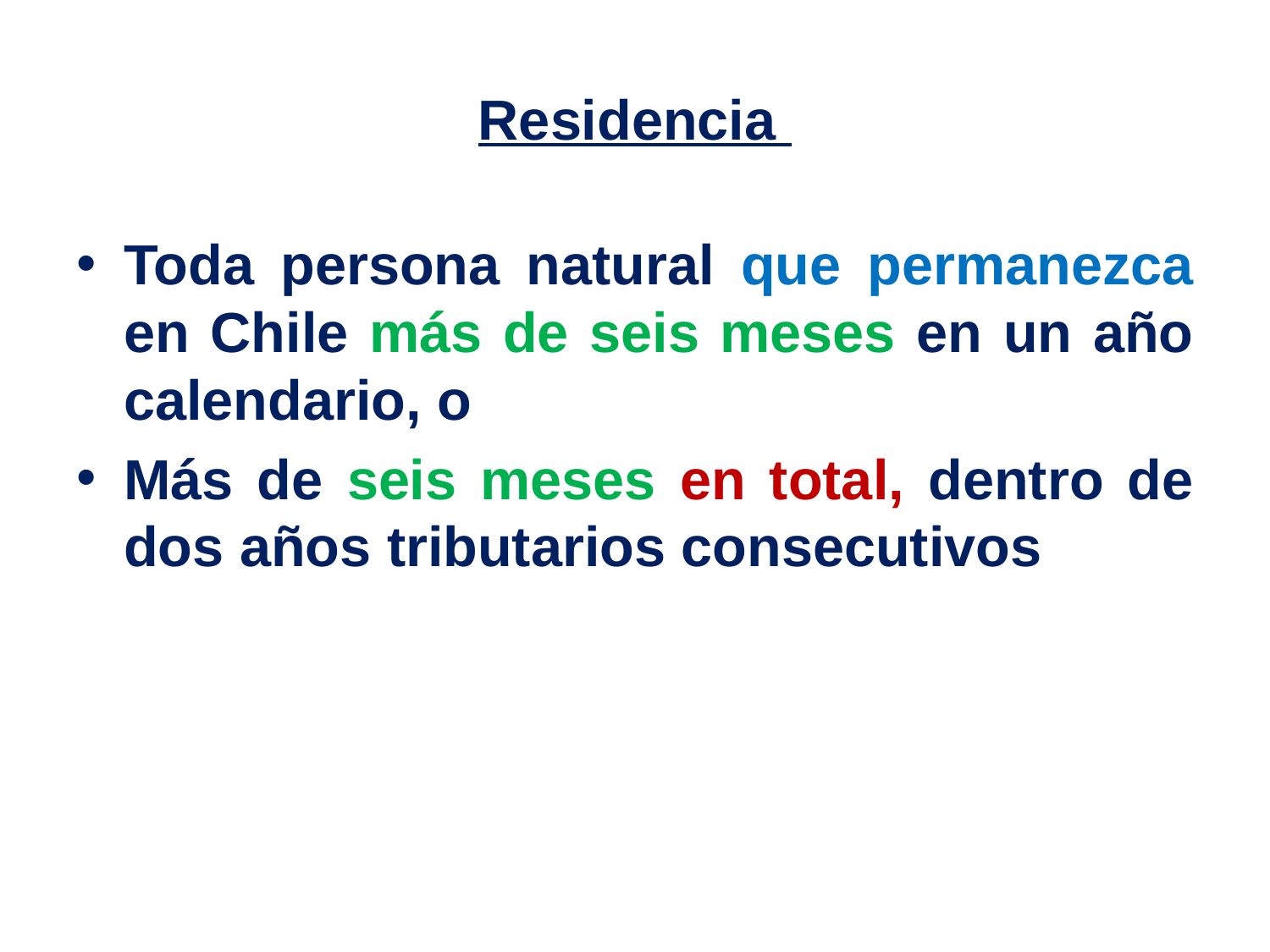

# Residencia
Toda persona natural que permanezca en Chile más de seis meses en un año calendario, o
Más de seis meses en total, dentro de dos años tributarios consecutivos